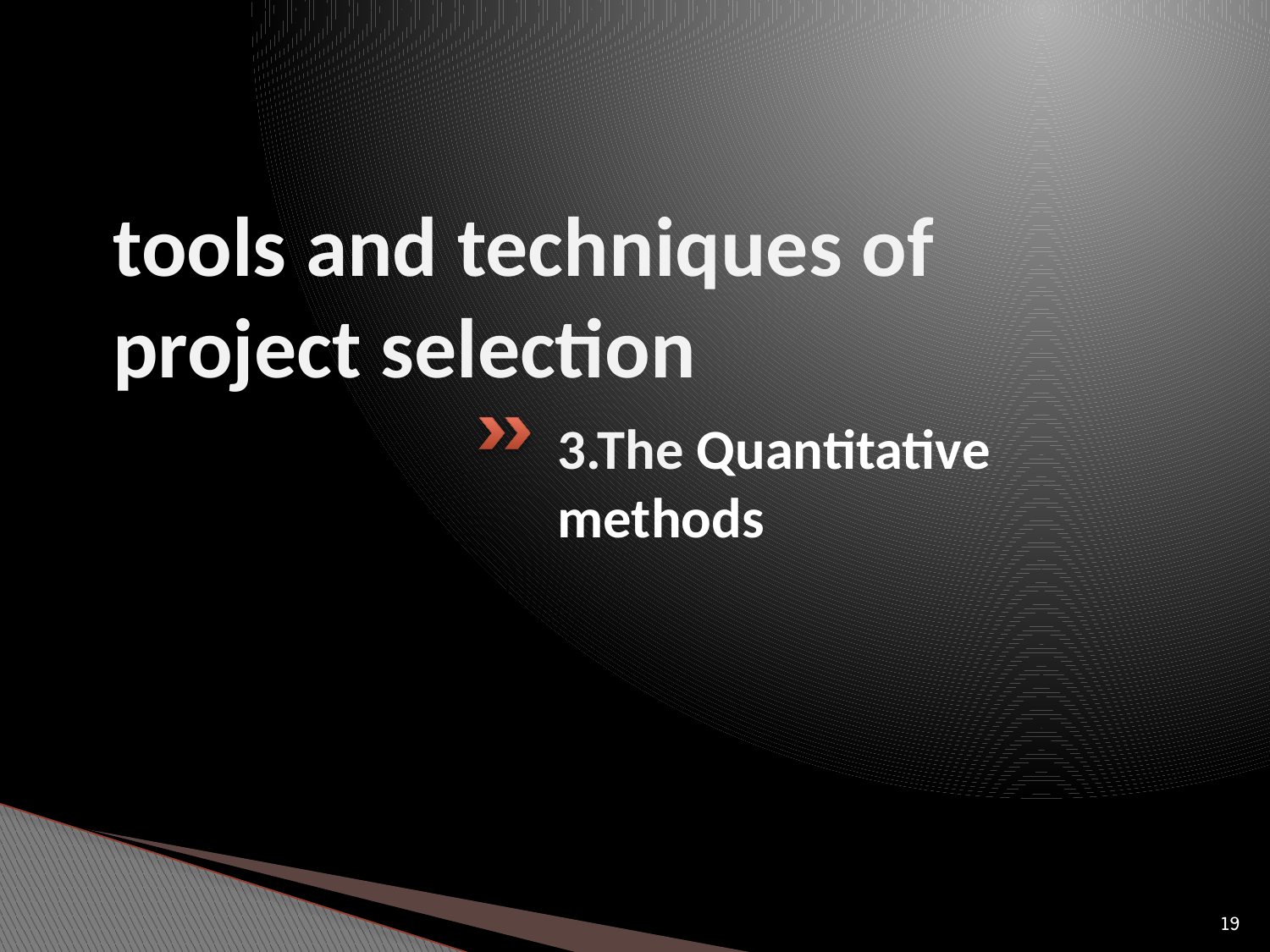

# tools and techniques of project selection
3.The Quantitative methods

19